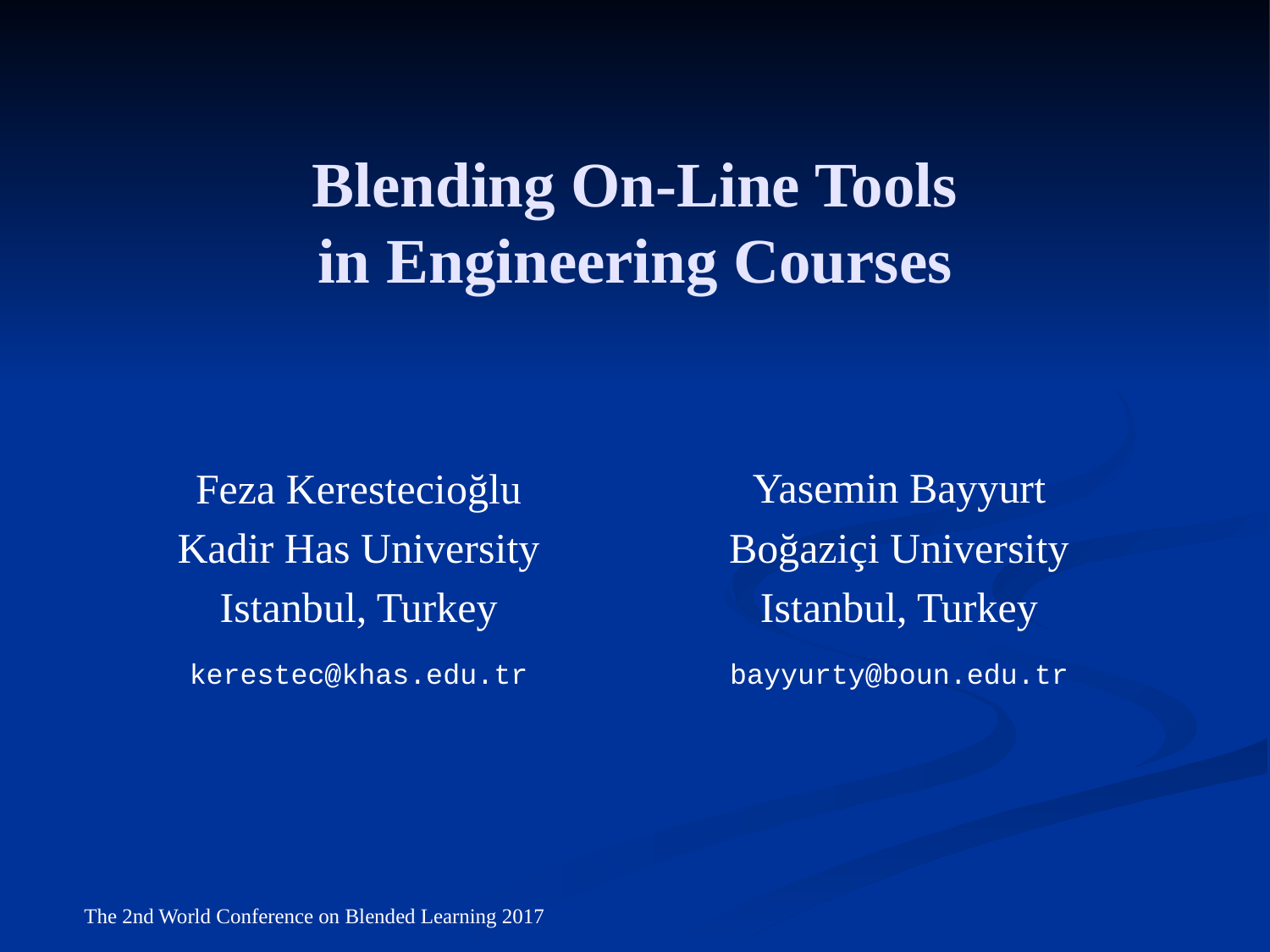

# Blending On-Line Tools in Engineering Courses
Yasemin Bayyurt
Boğaziçi University
Istanbul, Turkey

bayyurty@boun.edu.tr
Feza Kerestecioğlu
Kadir Has University
Istanbul, Turkey

kerestec@khas.edu.tr
The 2nd World Conference on Blended Learning 2017